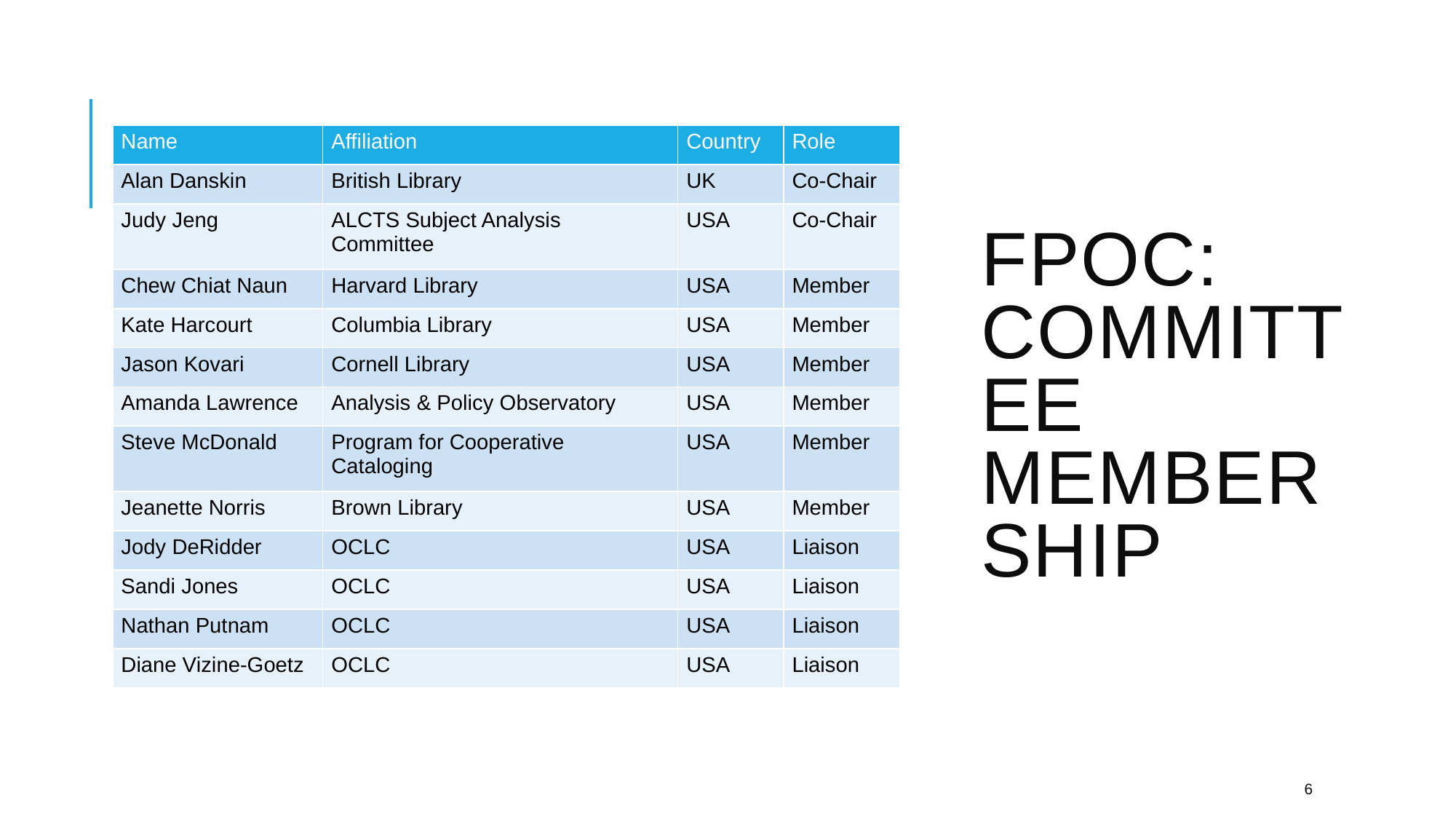

# FPOC: COMMITTEE MEMBERSHIP
| Name | Affiliation | Country | Role |
| --- | --- | --- | --- |
| Alan Danskin | British Library | UK | Co-Chair |
| Judy Jeng | ALCTS Subject Analysis Committee | USA | Co-Chair |
| Chew Chiat Naun | Harvard Library | USA | Member |
| Kate Harcourt | Columbia Library | USA | Member |
| Jason Kovari | Cornell Library | USA | Member |
| Amanda Lawrence | Analysis & Policy Observatory | USA | Member |
| Steve McDonald | Program for Cooperative Cataloging | USA | Member |
| Jeanette Norris | Brown Library | USA | Member |
| Jody DeRidder | OCLC | USA | Liaison |
| Sandi Jones | OCLC | USA | Liaison |
| Nathan Putnam | OCLC | USA | Liaison |
| Diane Vizine-Goetz | OCLC | USA | Liaison |
6